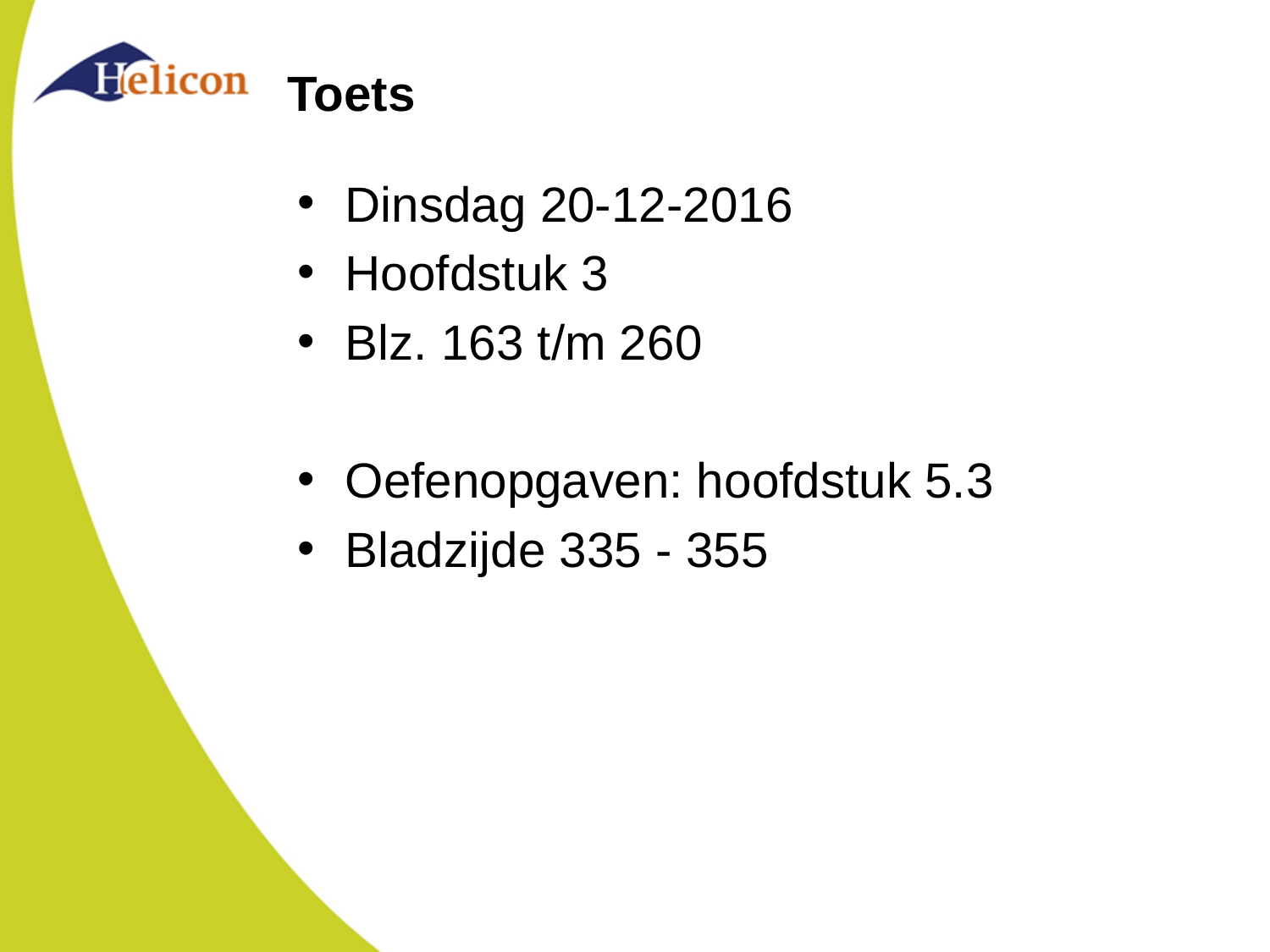

# Toets
Dinsdag 20-12-2016
Hoofdstuk 3
Blz. 163 t/m 260

Oefenopgaven: hoofdstuk 5.3
Bladzijde 335 - 355